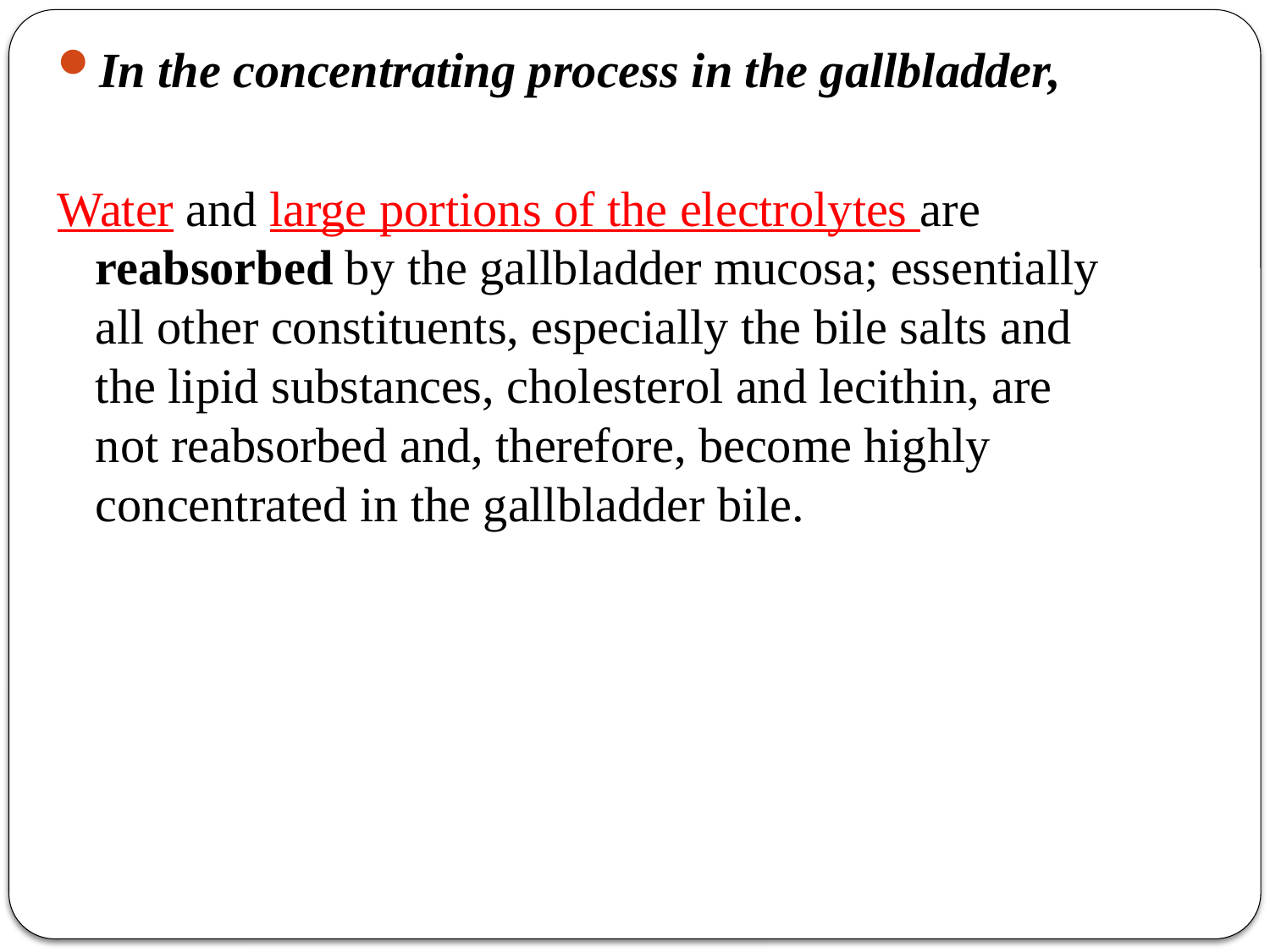

In the concentrating process in the gallbladder,

Water and large portions of the electrolytes are reabsorbed by the gallbladder mucosa; essentially all other constituents, especially the bile salts and the lipid substances, cholesterol and lecithin, are not reabsorbed and, therefore, become highly concentrated in the gallbladder bile.